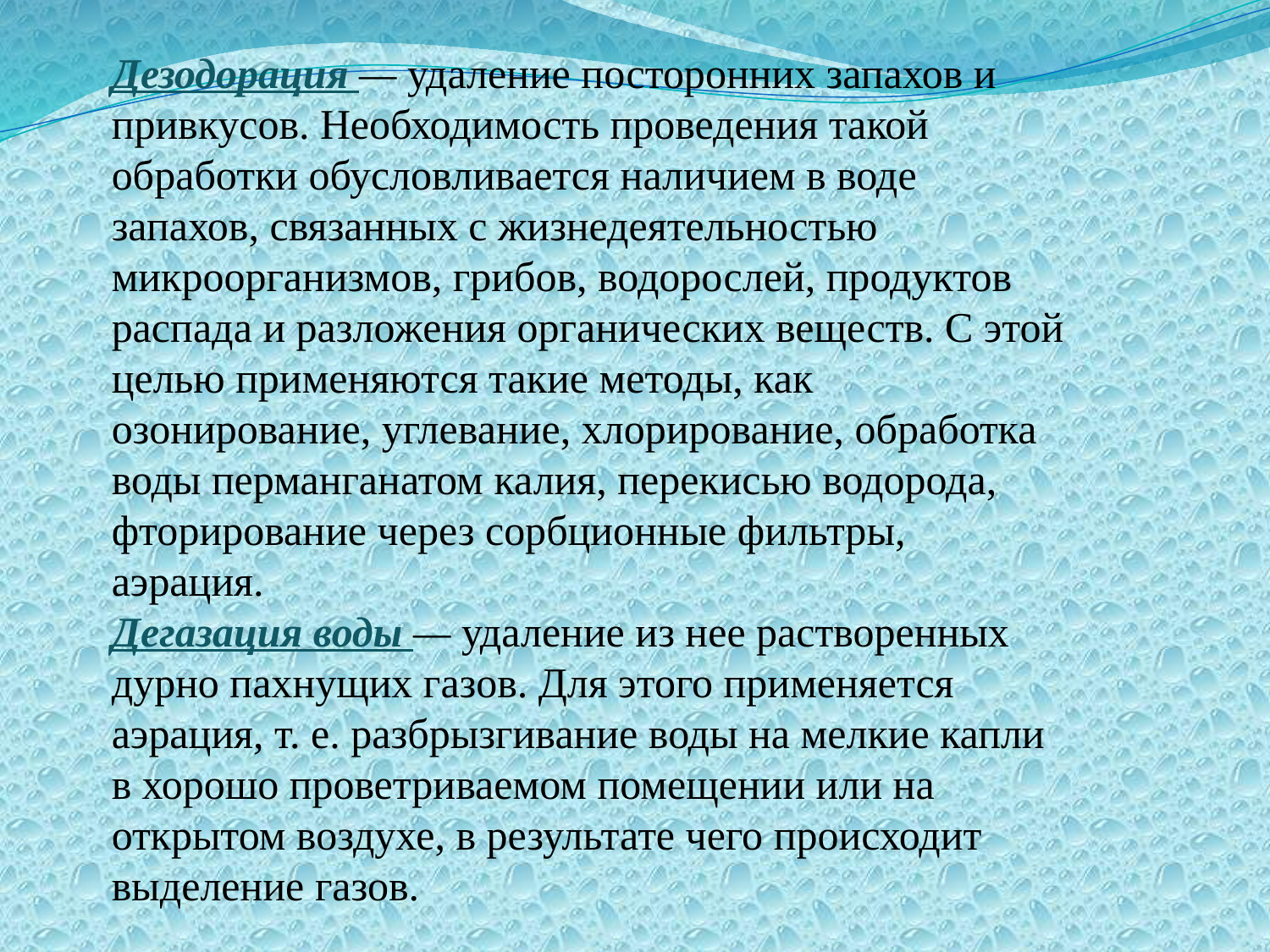

Дезодорация — удаление посторонних запахов и привкусов. Необходимость проведения такой обработки обусловливается наличием в воде запахов, связанных с жизнедеятельностью микроорганизмов, грибов, водорослей, продуктов распада и разложения органических веществ. С этой целью применяются такие методы, как озонирование, углевание, хлорирование, обработка воды перманганатом калия, перекисью водорода, фторирование через сорбционные фильтры, аэрация.
Дегазация воды — удаление из нее растворенных дурно пахнущих газов. Для этого применяется аэрация, т. е. разбрызгивание воды на мелкие капли в хорошо проветриваемом помещении или на открытом воздухе, в результате чего происходит выделение газов.